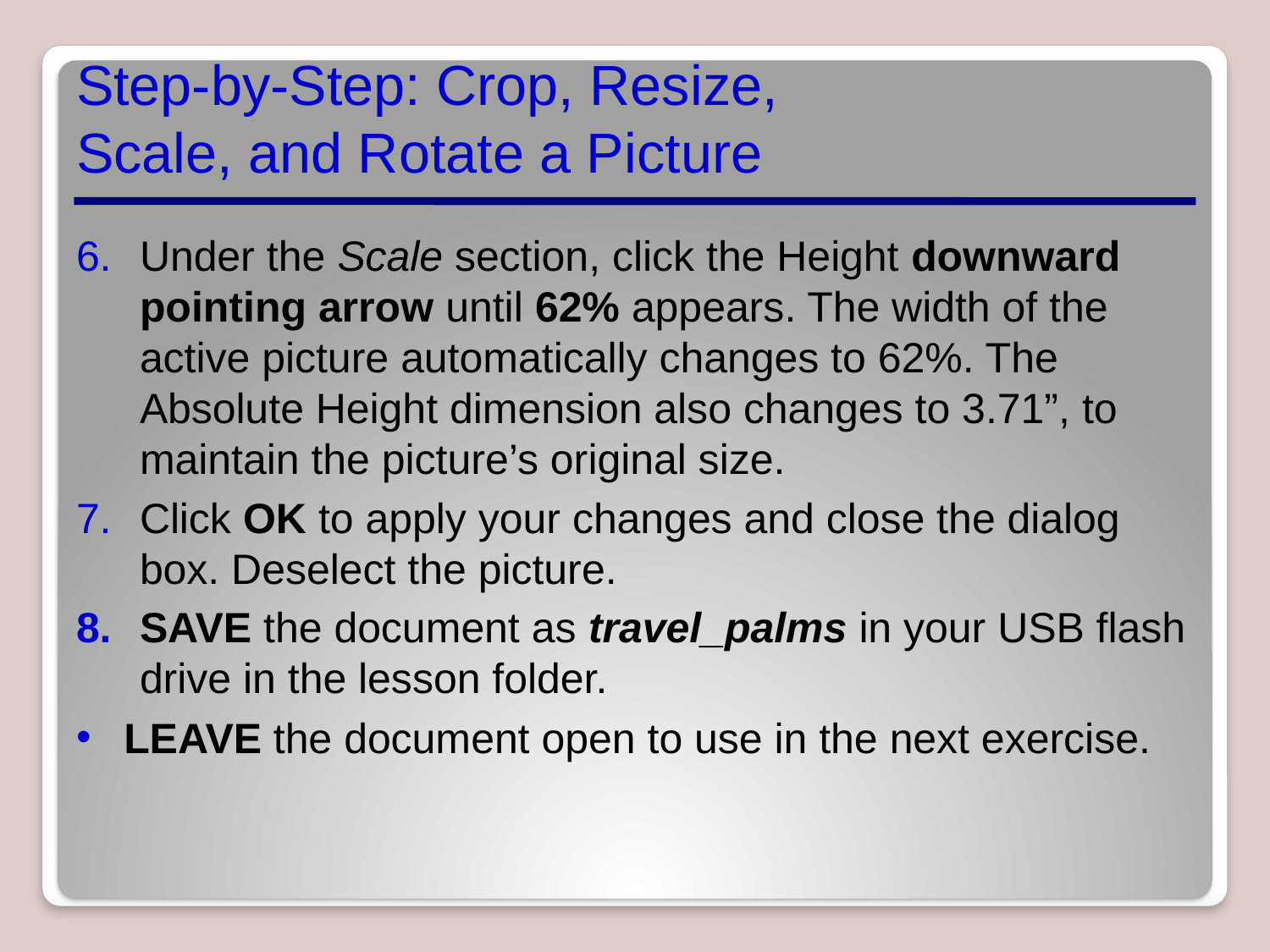

# Step-by-Step: Crop, Resize, Scale, and Rotate a Picture
Under the Scale section, click the Height downward pointing arrow until 62% appears. The width of the active picture automatically changes to 62%. The Absolute Height dimension also changes to 3.71”, to maintain the picture’s original size.
Click OK to apply your changes and close the dialog box. Deselect the picture.
SAVE the document as travel_palms in your USB flash drive in the lesson folder.
LEAVE the document open to use in the next exercise.